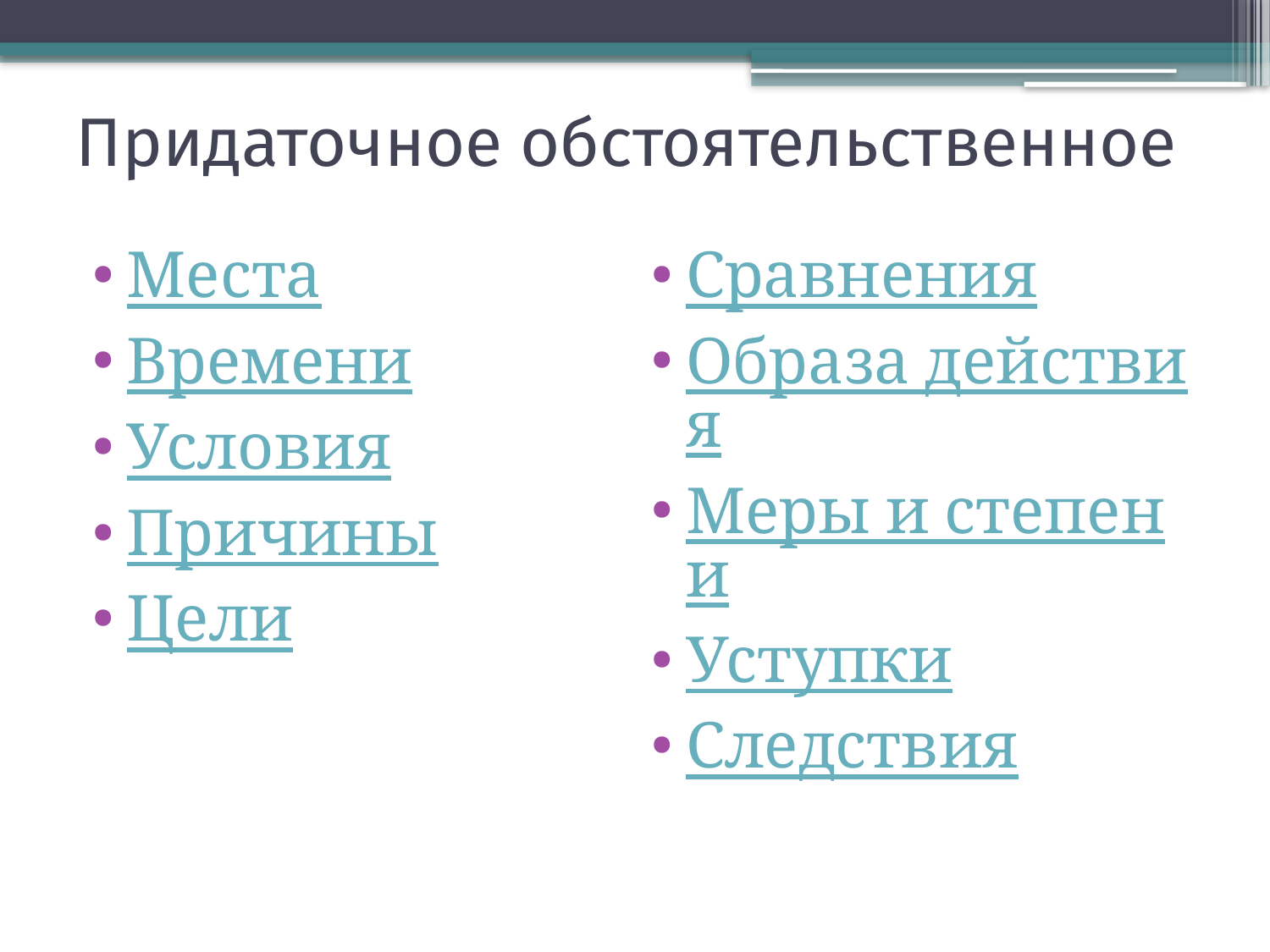

# Придаточное обстоятельственное
Места
Времени
Условия
Причины
Цели

Сравнения
Образа действия
Меры и степени
Уступки
Следствия